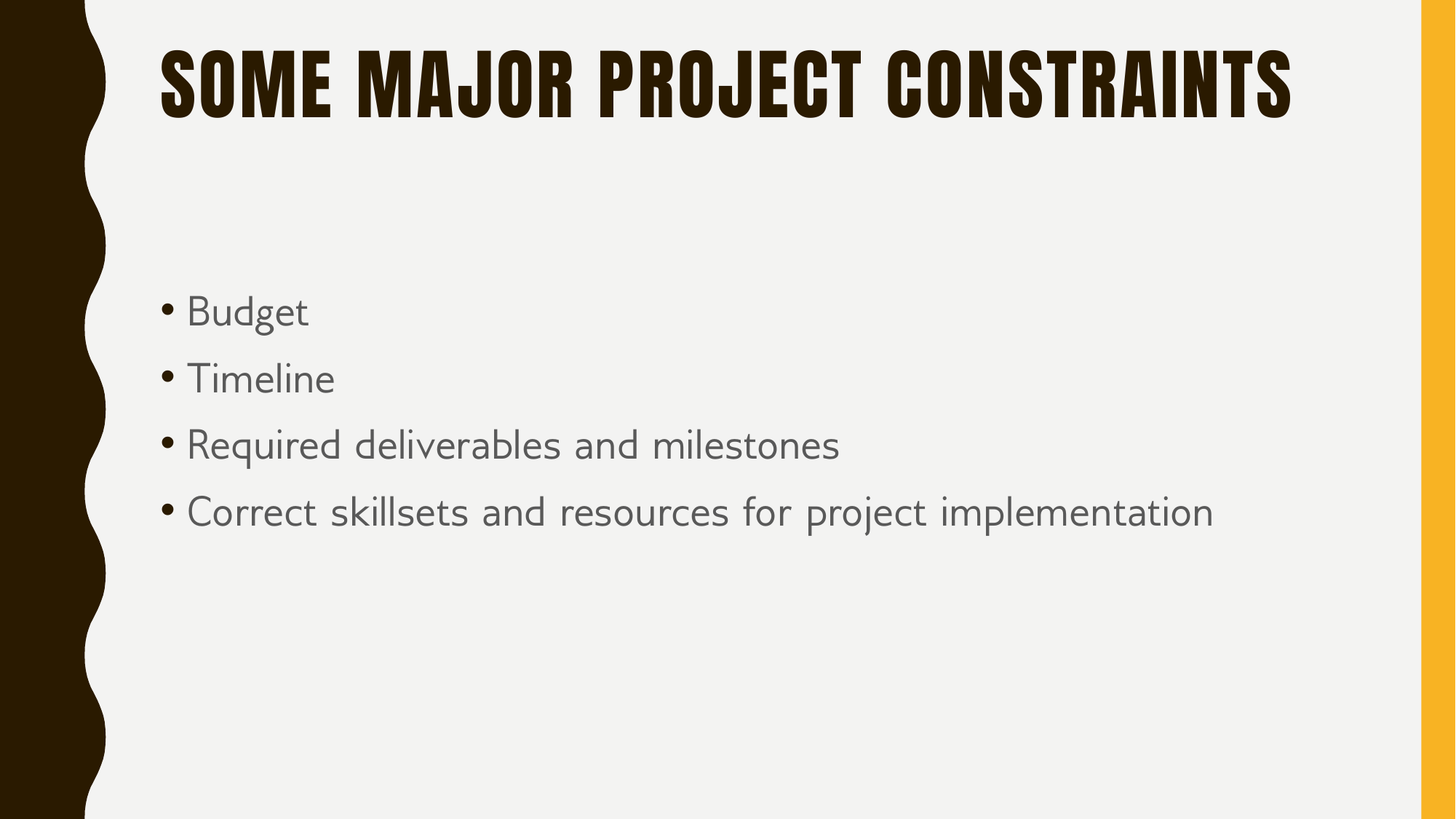

# Some major Project constraints
Budget
Timeline
Required deliverables and milestones
Correct skillsets and resources for project implementation